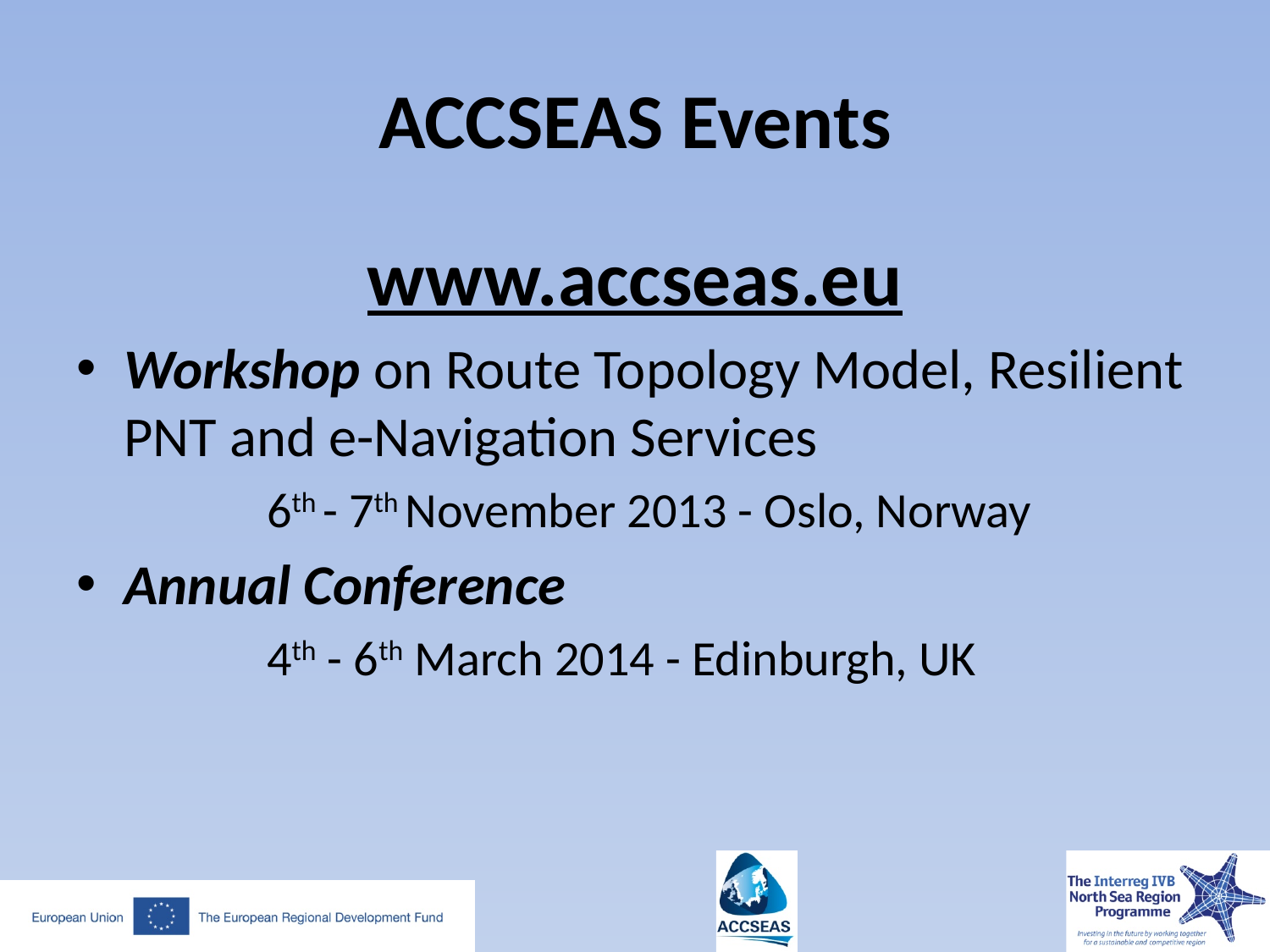

# ACCSEAS Events
www.accseas.eu
Workshop on Route Topology Model, Resilient PNT and e-Navigation Services
	6th - 7th November 2013 - Oslo, Norway
Annual Conference
	4th - 6th March 2014 - Edinburgh, UK